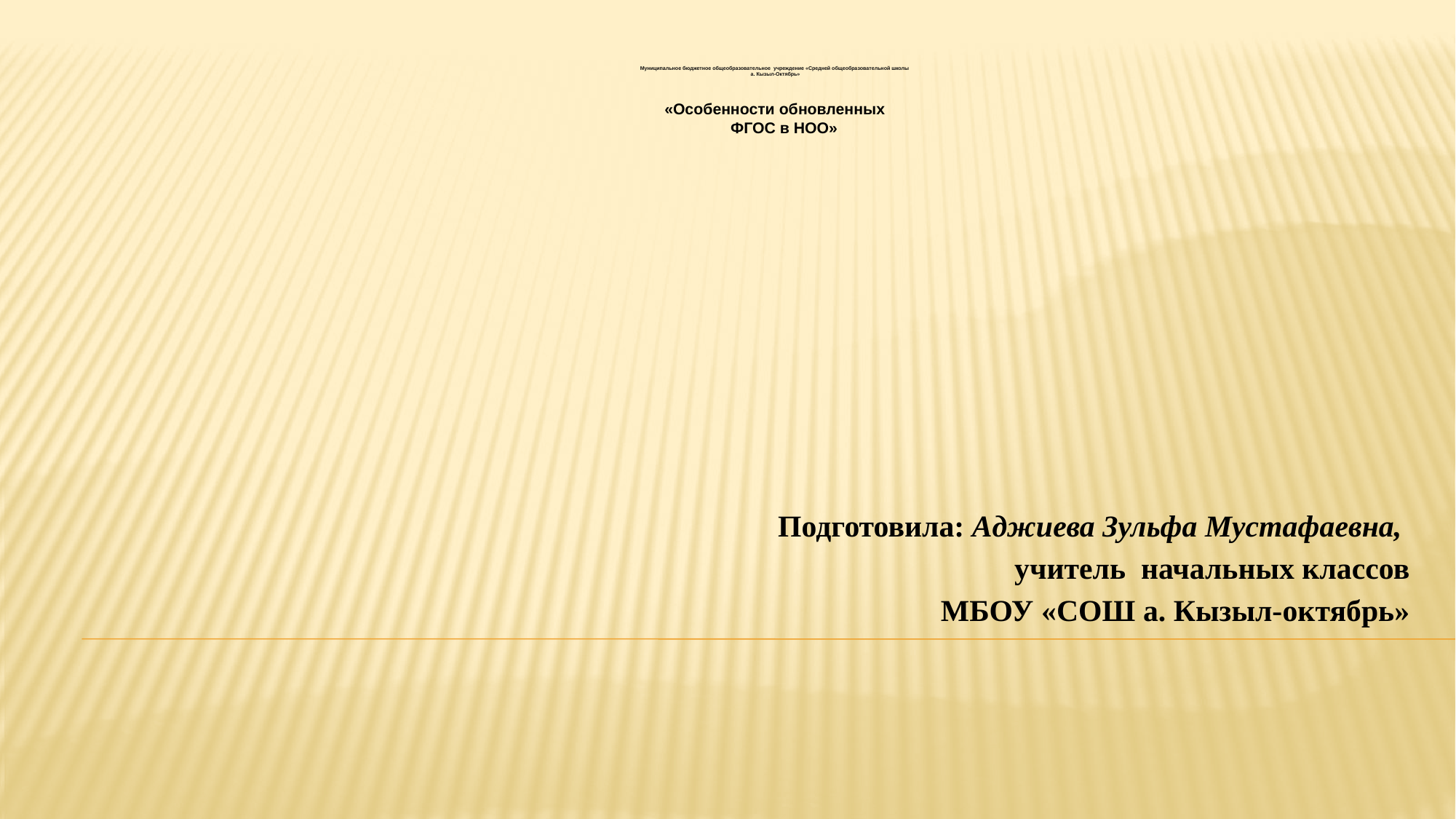

# Муниципальное бюджетное общеобразовательное  учреждение «Средней общеобразовательной школы а. Кызыл-Октябрь» «Особенности обновленных ФГОС в НОО»

Подготовила: Аджиева Зульфа Мустафаевна,
учитель  начальных классов
МБОУ «СОШ а. Кызыл-октябрь»